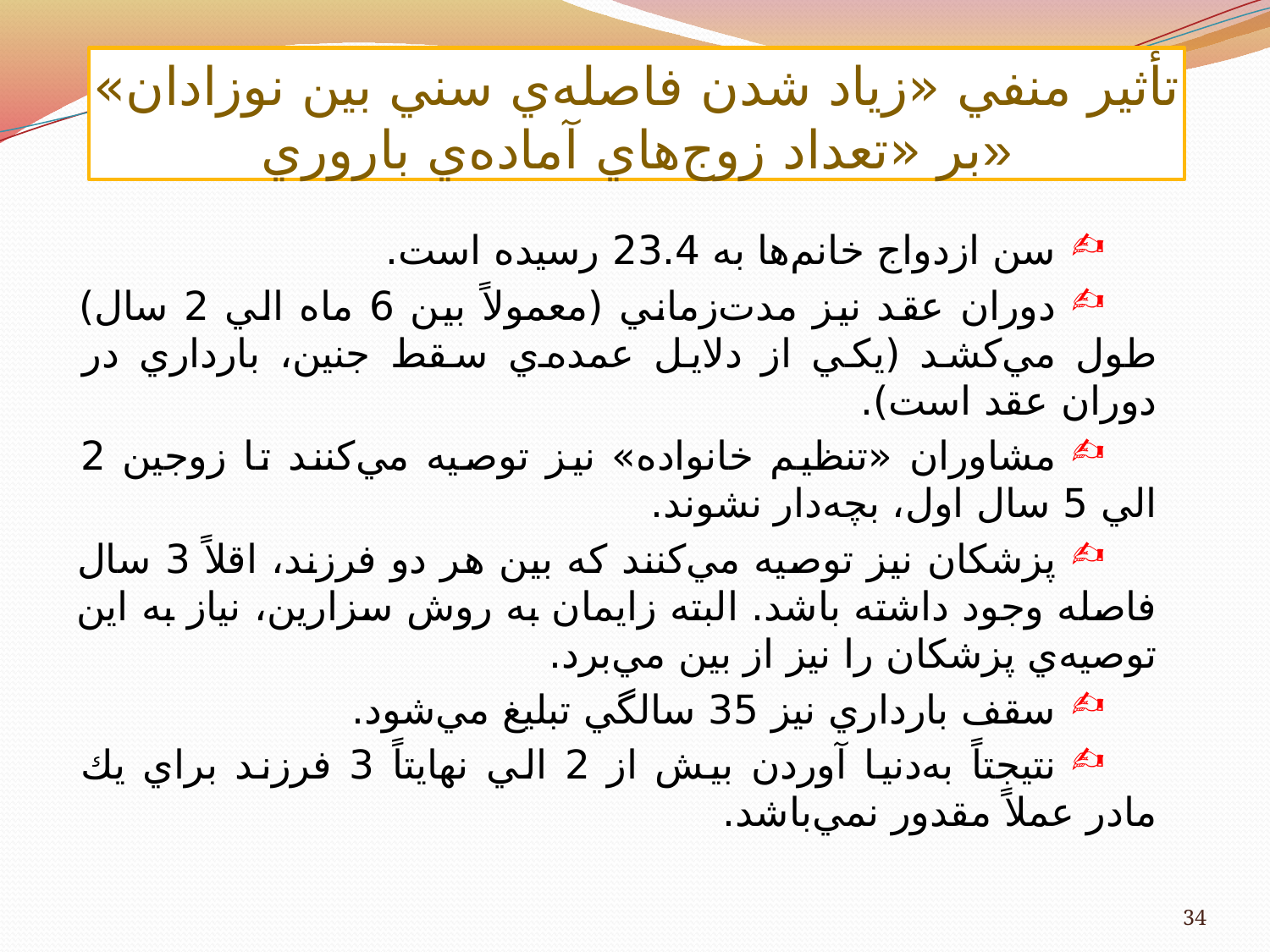

# تأثير منفي «زياد شدن فاصله‌ي سني بين نوزادان» بر «تعداد زوج‌هاي آماده‌ي باروري»
سن ازدواج خانم‌ها به 23.4 رسيده است.
دوران عقد نيز مدت‌زماني (معمولاً بين 6 ماه الي 2 سال) طول مي‌كشد (يكي از دلايل عمده‌ي سقط جنين، بارداري در دوران عقد است).
مشاوران «تنظيم خانواده» نيز توصيه مي‌كنند تا زوجين 2 الي 5 سال اول، بچه‌دار نشوند.
پزشكان نيز توصيه مي‌كنند كه بين هر دو فرزند، اقلاً 3 سال فاصله وجود داشته باشد. البته زايمان به روش سزارين، نياز به اين توصيه‌ي پزشكان را نيز از بين مي‌برد.
سقف بارداري نيز 35 سالگي تبليغ مي‌شود.
نتيجتاً به‌دنيا آوردن بيش از 2 الي نهايتاً 3 فرزند براي يك مادر عملاً مقدور نمي‌باشد.
34